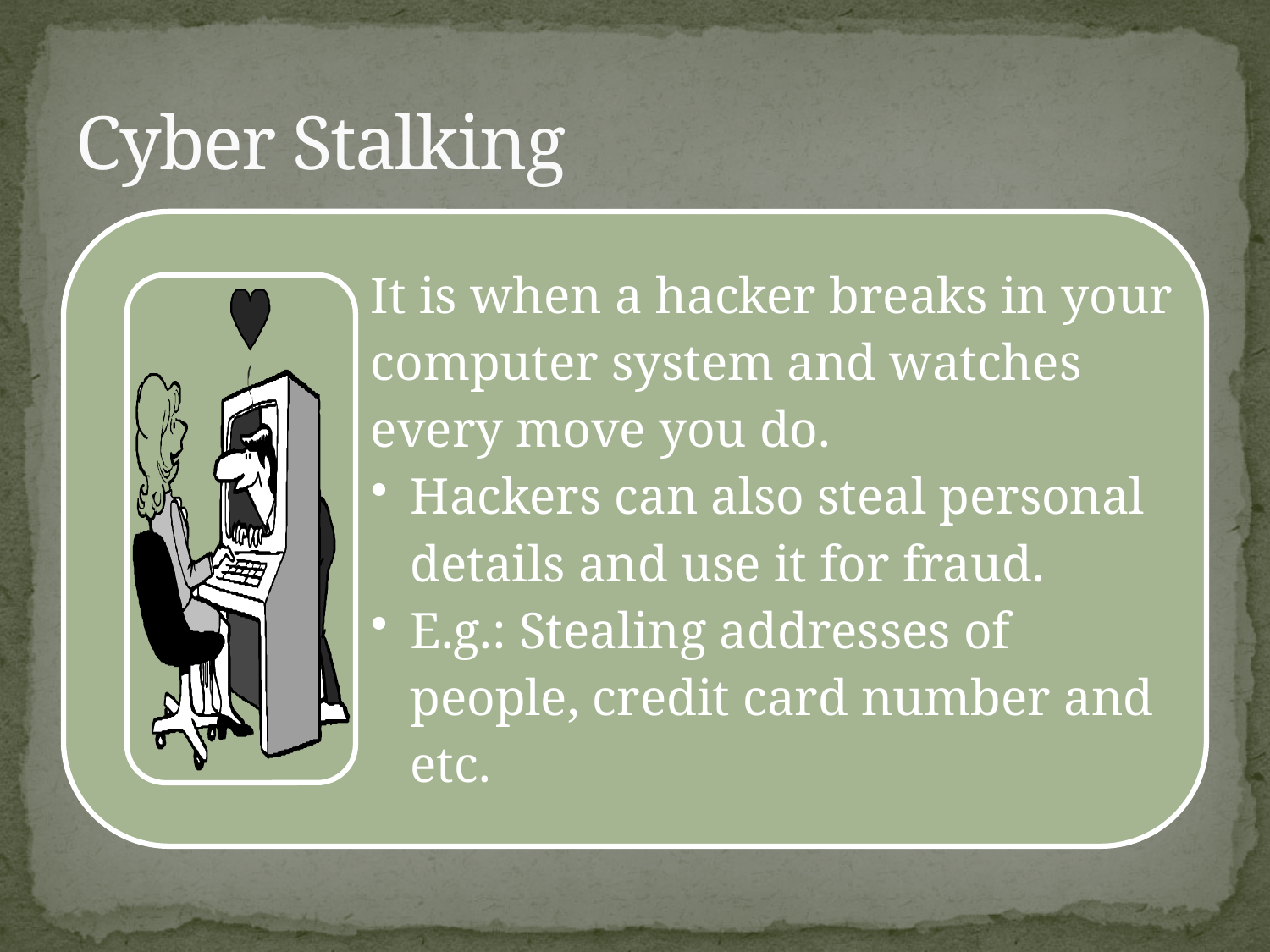

# Cyber Stalking
It is when a hacker breaks in your computer system and watches every move you do.
Hackers can also steal personal details and use it for fraud.
E.g.: Stealing addresses of people, credit card number and etc.